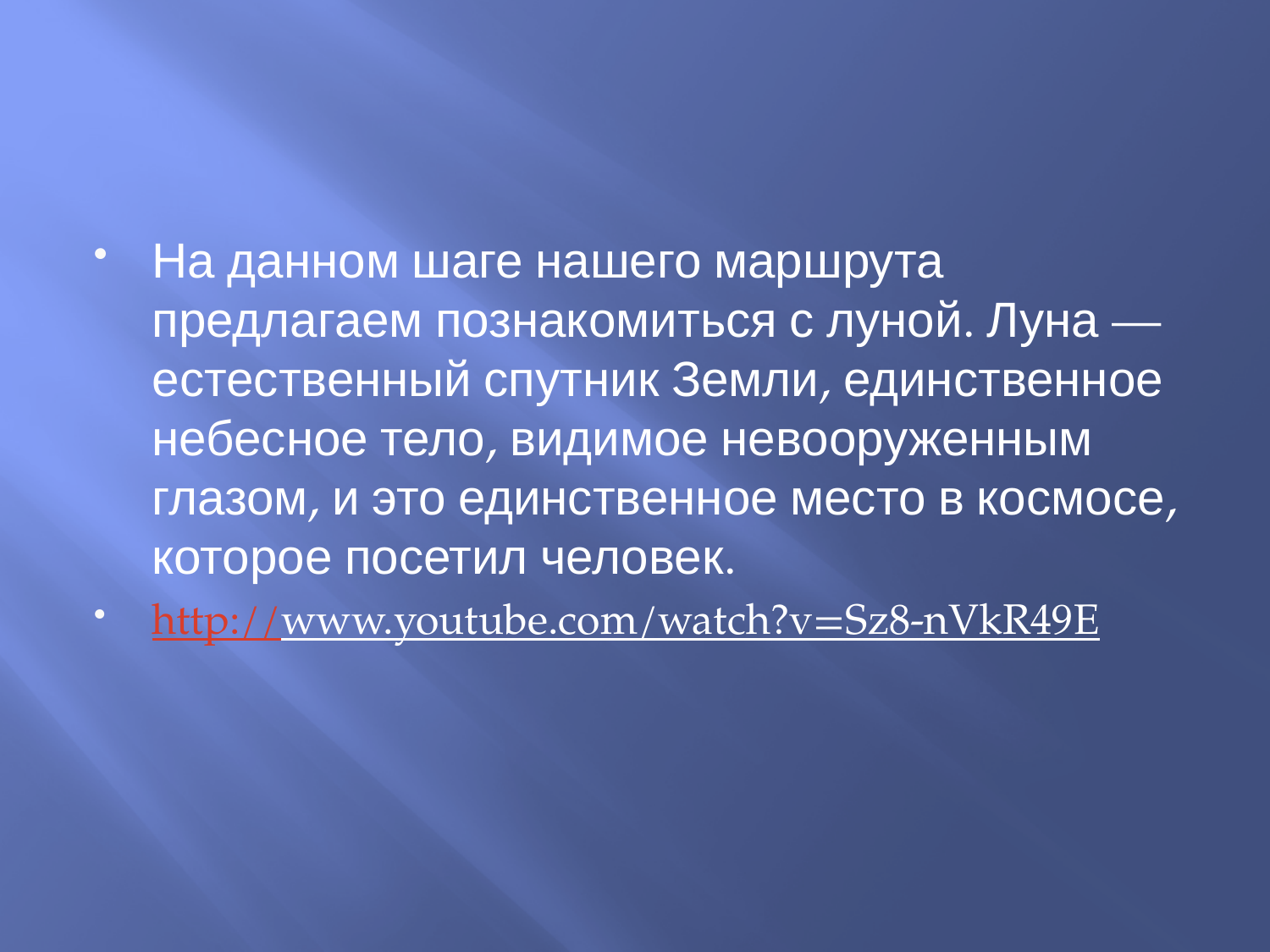

#
На данном шаге нашего маршрута предлагаем познакомиться с луной. Луна — естественный спутник Земли, единственное небесное тело, видимое невооруженным глазом, и это единственное место в космосе, которое посетил человек.
http://www.youtube.com/watch?v=Sz8-nVkR49E